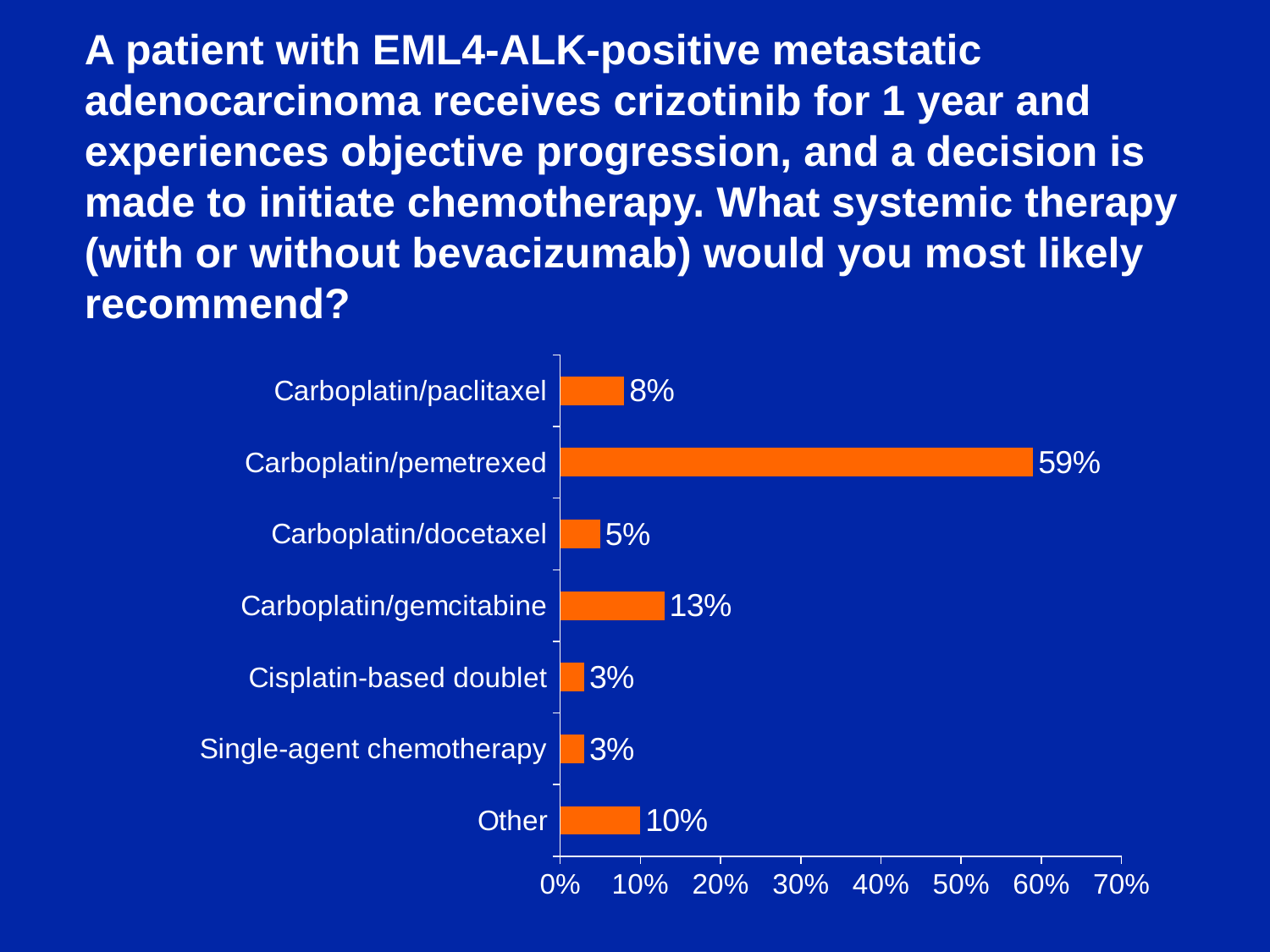

A patient with EML4-ALK-positive metastatic adenocarcinoma receives crizotinib for 1 year and experiences objective progression, and a decision is made to initiate chemotherapy. What systemic therapy (with or without bevacizumab) would you most likely recommend?

### Chart

| Category | Series 1 |
|---|---|
| Other | 0.1 |
| Single-agent chemotherapy | 0.03 |
| Cisplatin-based doublet | 0.03 |
| Carboplatin/gemcitabine | 0.13 |
| Carboplatin/docetaxel | 0.05 |
| Carboplatin/pemetrexed | 0.59 |
| Carboplatin/paclitaxel | 0.08 |